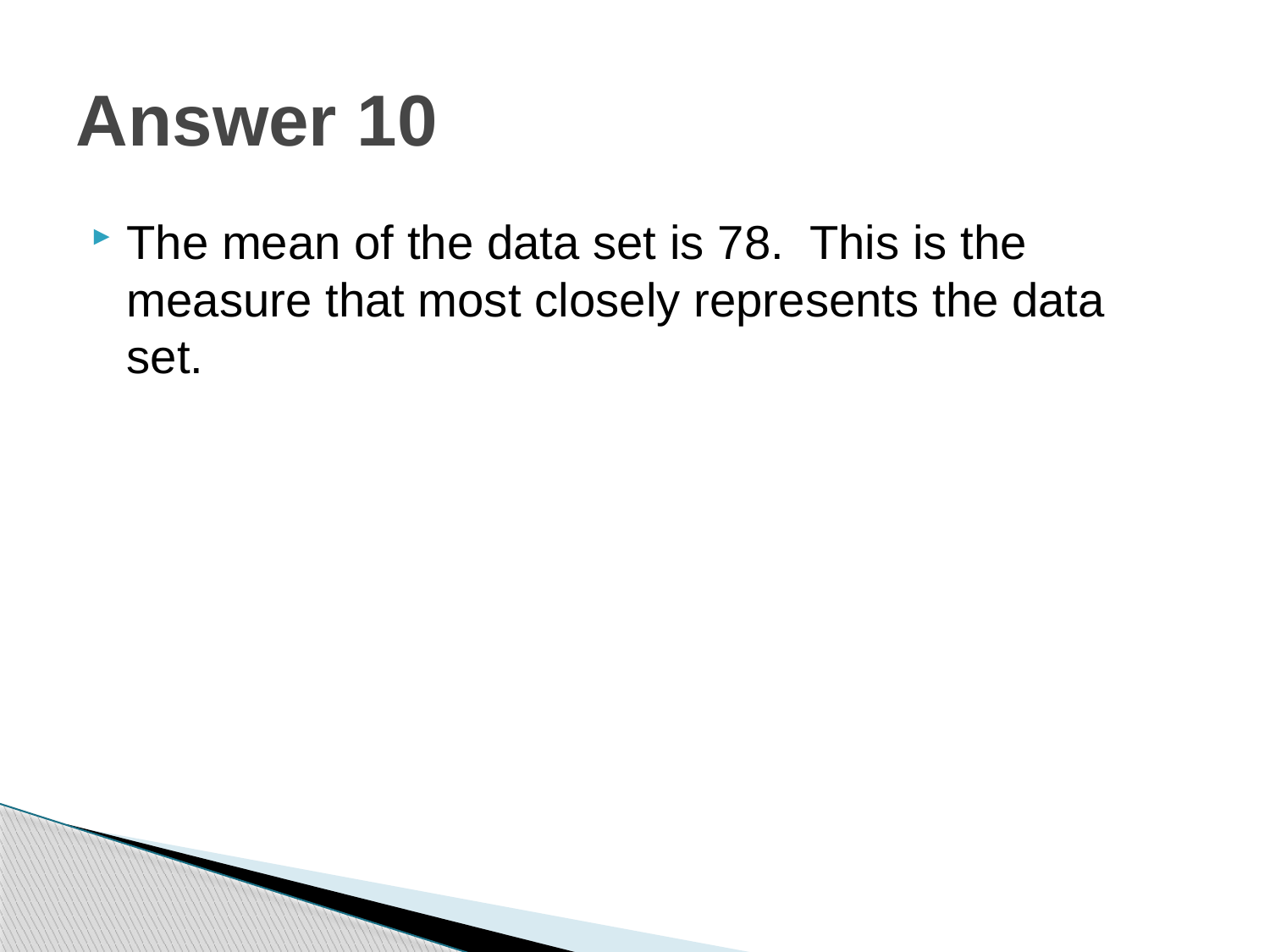

# Answer 10
The mean of the data set is 78.  This is the measure that most closely represents the data set.